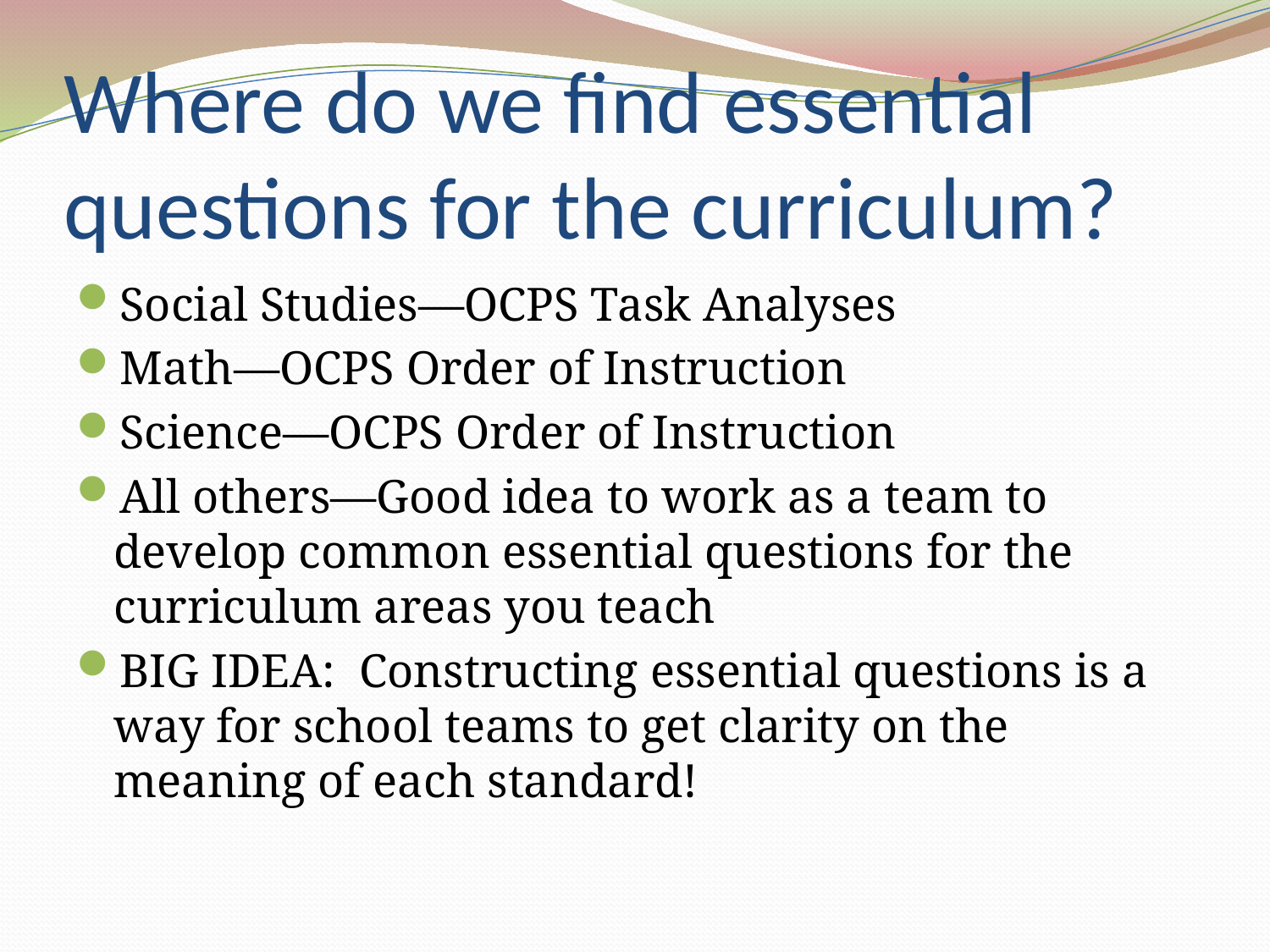

# Where do we find essential questions for the curriculum?
Social Studies—OCPS Task Analyses
Math—OCPS Order of Instruction
Science—OCPS Order of Instruction
All others—Good idea to work as a team to develop common essential questions for the curriculum areas you teach
BIG IDEA:  Constructing essential questions is a way for school teams to get clarity on the meaning of each standard!